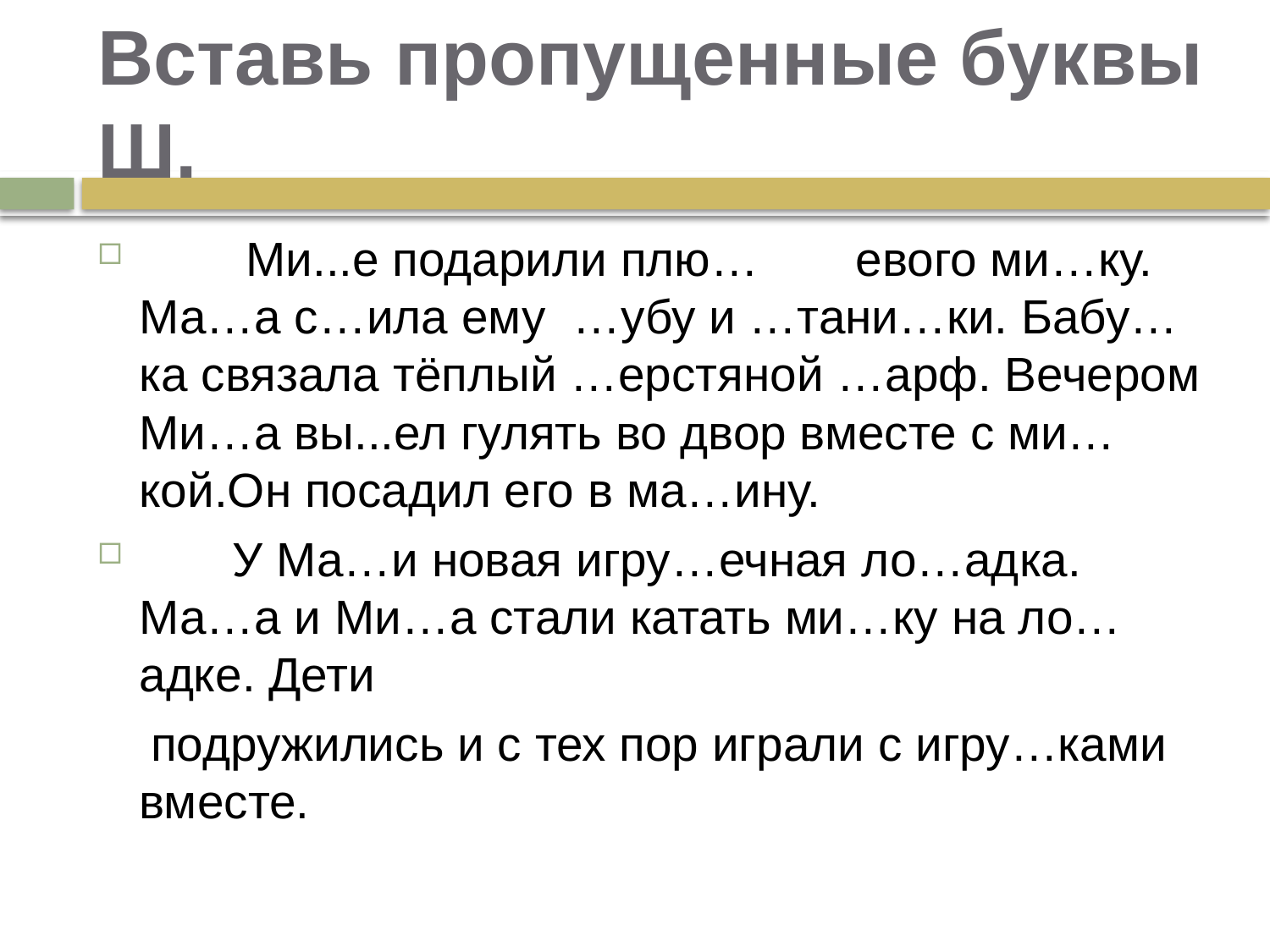

# Вставь пропущенные буквы Ш.
        Ми...е подарили плю…	евого ми…ку. Ма…а с…ила ему  …убу и …тани…ки. Бабу…ка связала тёплый …ерстяной …арф. Вечером Ми…а вы...ел гулять во двор вместе с ми…кой.Он посадил его в ма…ину.
       У Ма…и новая игру…ечная ло…адка. Ма…а и Ми…а стали катать ми…ку на ло…адке. Дети
    подружились и с тех пор играли с игру…ками вместе.